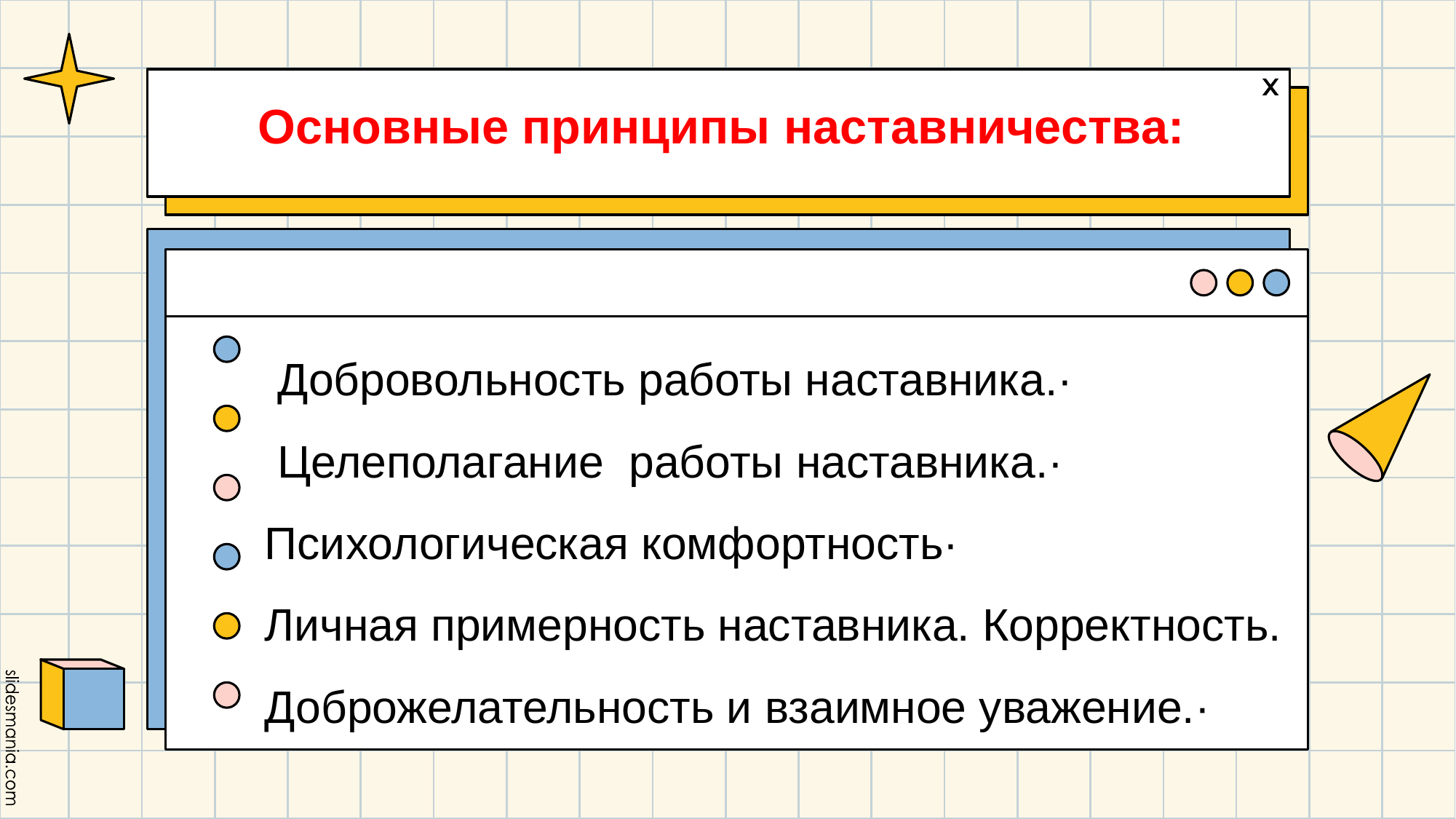

# Основные принципы наставничества:
 Добровольность работы наставника.·
 Целеполагание  работы наставника.·
Психологическая комфортность·
Личная примерность наставника. Корректность.
Доброжелательность и взаимное уважение.·